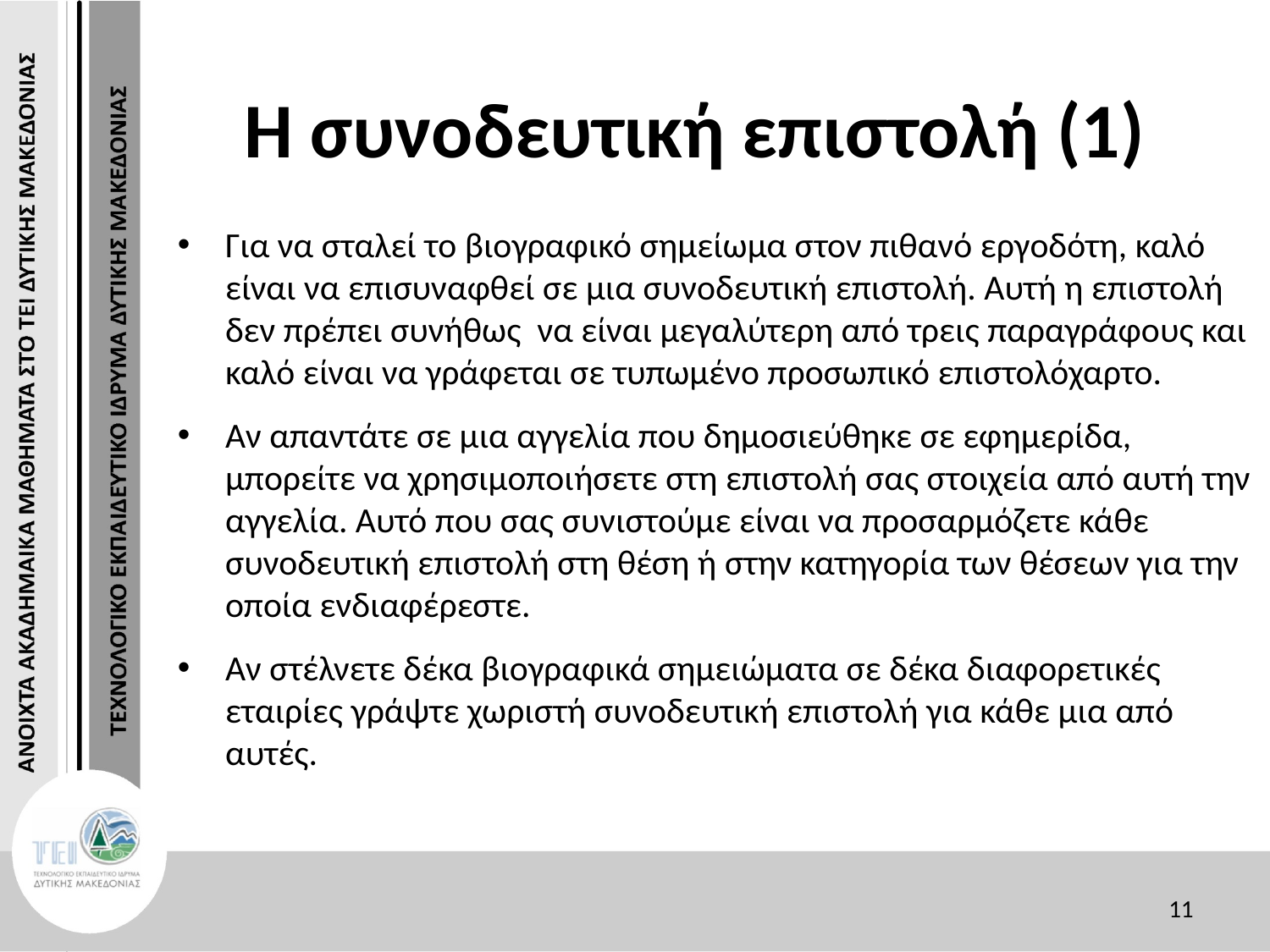

# Η συνοδευτική επιστολή (1)
Για να σταλεί το βιογραφικό σημείωμα στον πιθανό εργοδότη, καλό είναι να επισυναφθεί σε μια συνοδευτική επιστολή. Αυτή η επιστολή δεν πρέπει συνήθως  να είναι μεγαλύτερη από τρεις παραγράφους και καλό είναι να γράφεται σε τυπωμένο προσωπικό επιστολόχαρτο.
Αν απαντάτε σε μια αγγελία που δημοσιεύθηκε σε εφημερίδα, μπορείτε να χρησιμοποιήσετε στη επιστολή σας στοιχεία από αυτή την αγγελία. Αυτό που σας συνιστούμε είναι να προσαρμόζετε κάθε συνοδευτική επιστολή στη θέση ή στην κατηγορία των θέσεων για την οποία ενδιαφέρεστε.
Αν στέλνετε δέκα βιογραφικά σημειώματα σε δέκα διαφορετικές εταιρίες γράψτε χωριστή συνοδευτική επιστολή για κάθε μια από αυτές.
11